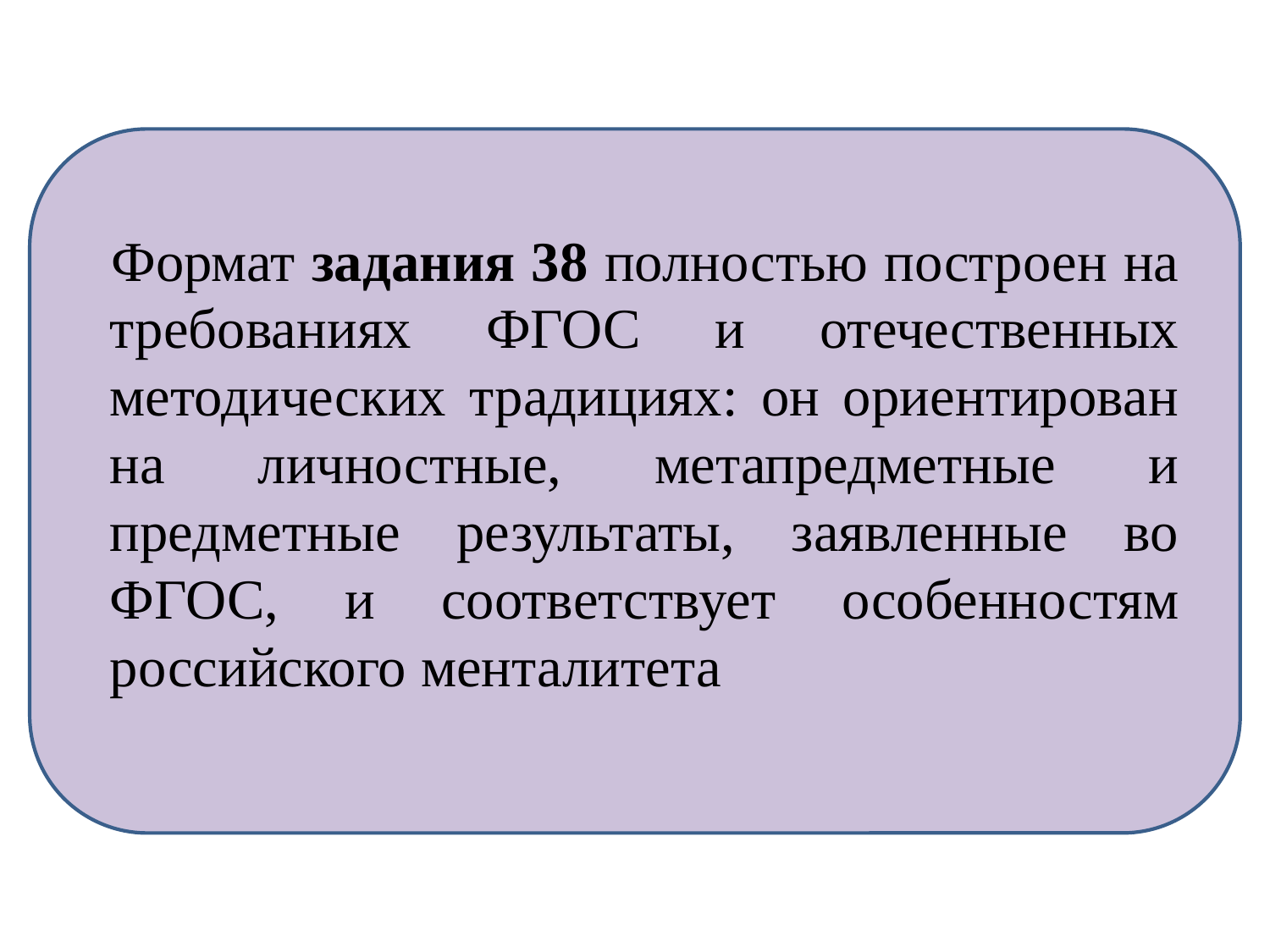

#

   Формат задания 38 полностью построен на требованиях ФГОС и отечественных методических традициях: он ориентирован на личностные, метапредметные и предметные результаты, заявленные во ФГОС, и соответствует особенностям российского менталитета